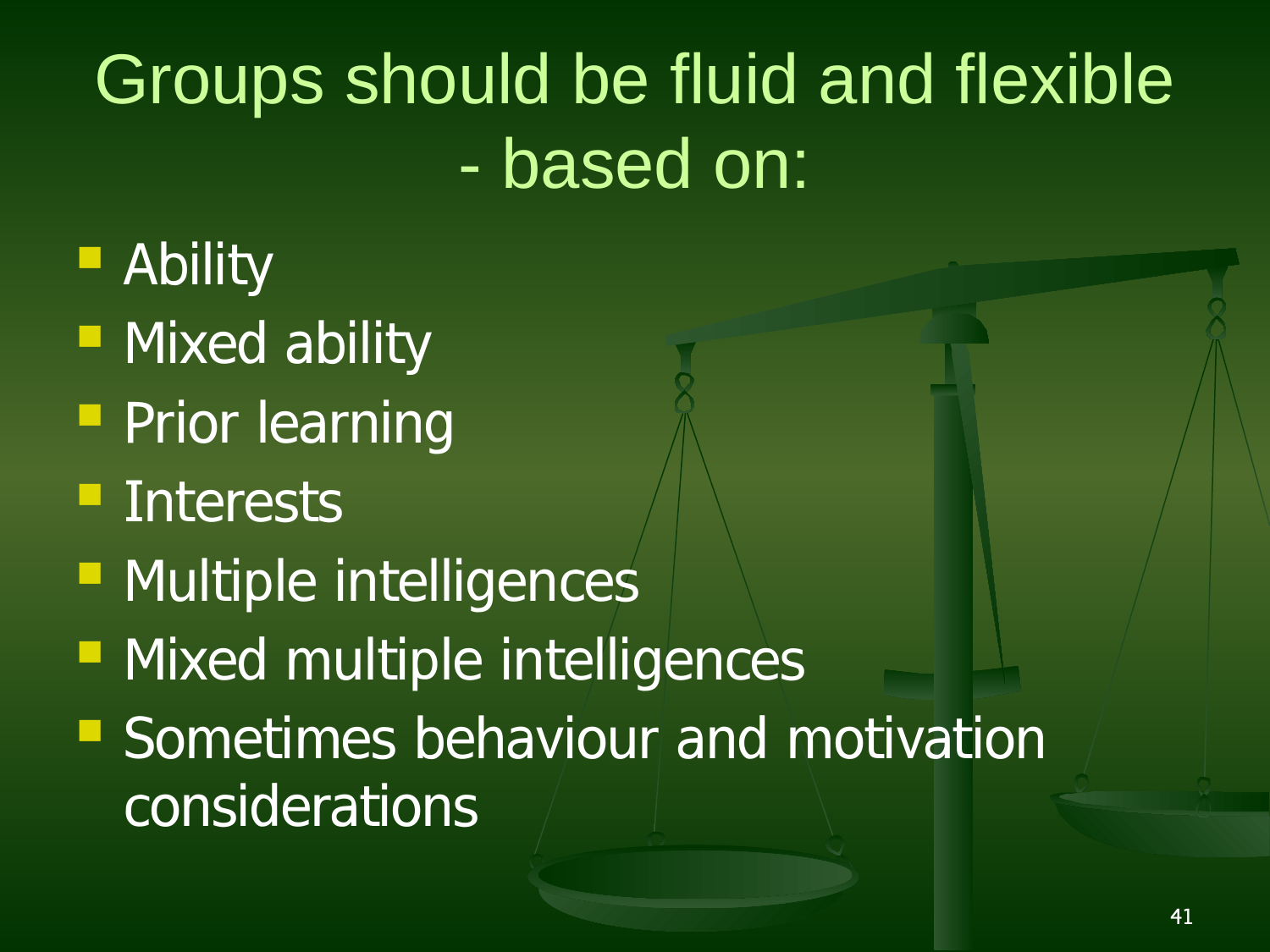

# Groups should be fluid and flexible - based on:
Ability
Mixed ability
Prior learning
Interests
Multiple intelligences
Mixed multiple intelligences
Sometimes behaviour and motivation considerations

41